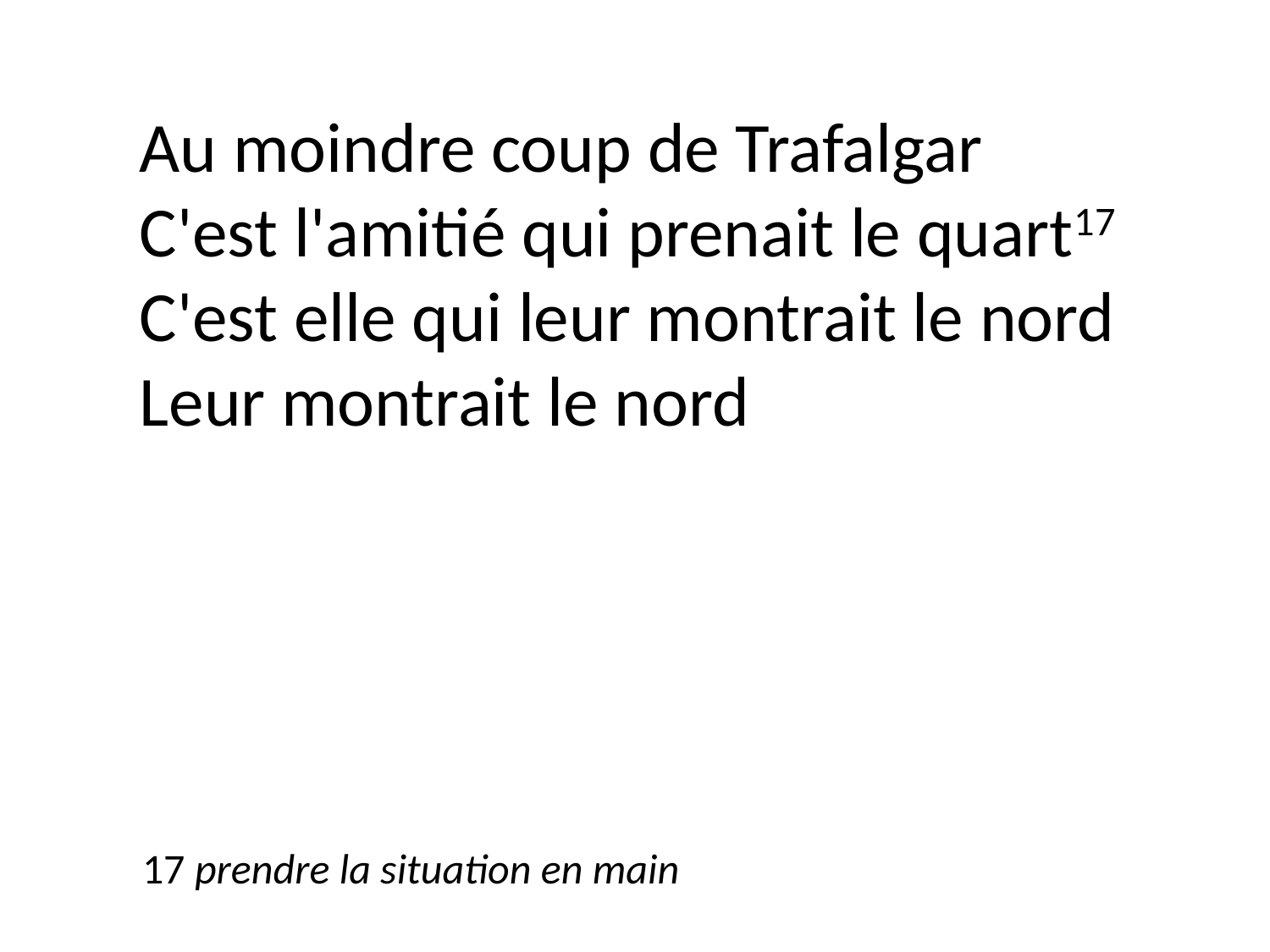

Au moindre coup de Trafalgar
C'est l'amitié qui prenait le quart17
C'est elle qui leur montrait le nord
Leur montrait le nord
17 prendre la situation en main